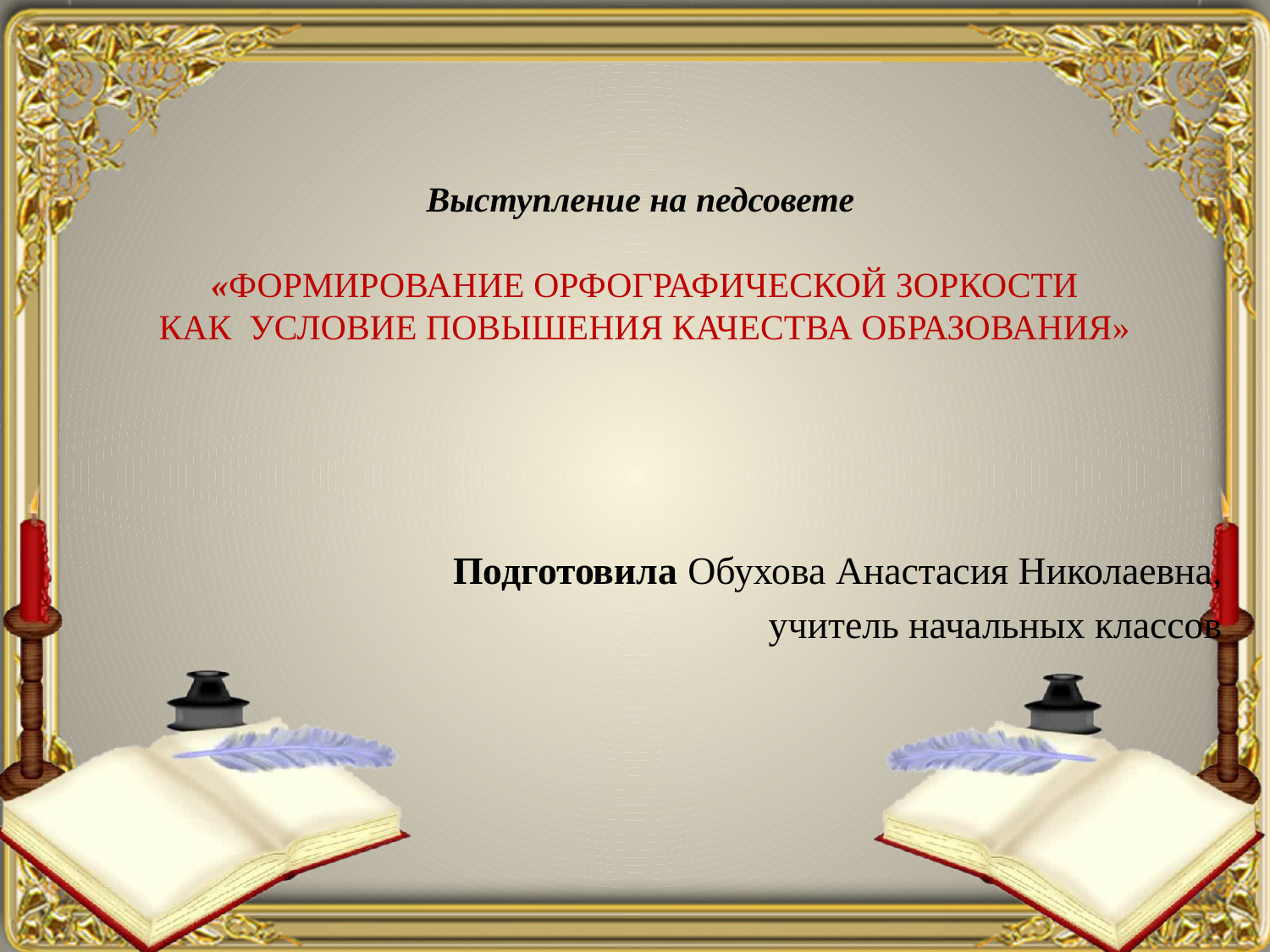

# Выступление на педсовете «ФОРМИРОВАНИЕ ОРФОГРАФИЧЕСКОЙ ЗОРКОСТИ КАК  УСЛОВИЕ ПОВЫШЕНИЯ КАЧЕСТВА ОБРАЗОВАНИЯ»
Подготовила Обухова Анастасия Николаевна,
учитель начальных классов